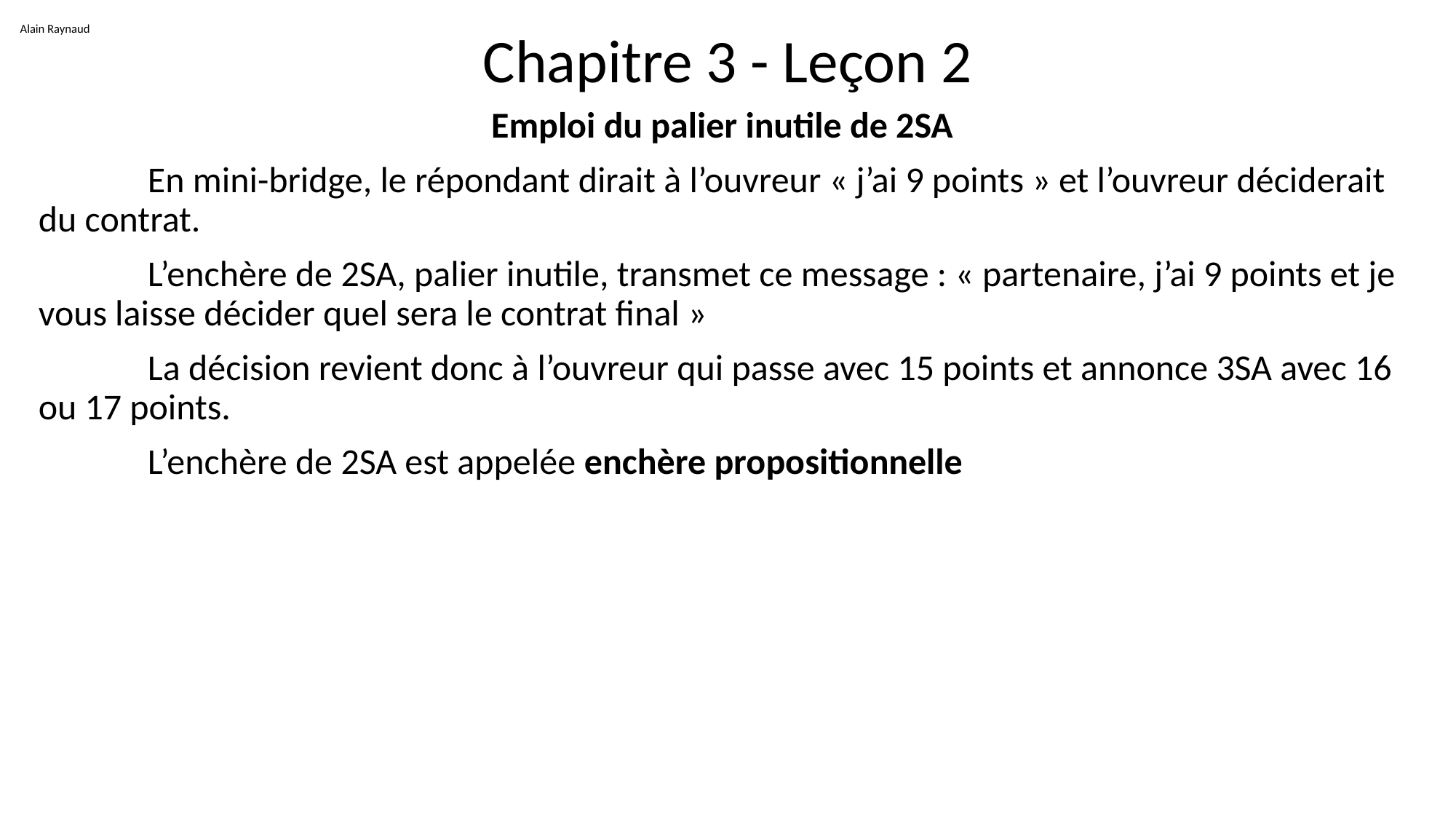

Alain Raynaud
# Chapitre 3 - Leçon 2
Emploi du palier inutile de 2SA
	En mini-bridge, le répondant dirait à l’ouvreur « j’ai 9 points » et l’ouvreur déciderait du contrat.
	L’enchère de 2SA, palier inutile, transmet ce message : « partenaire, j’ai 9 points et je vous laisse décider quel sera le contrat final »
	La décision revient donc à l’ouvreur qui passe avec 15 points et annonce 3SA avec 16 ou 17 points.
	L’enchère de 2SA est appelée enchère propositionnelle